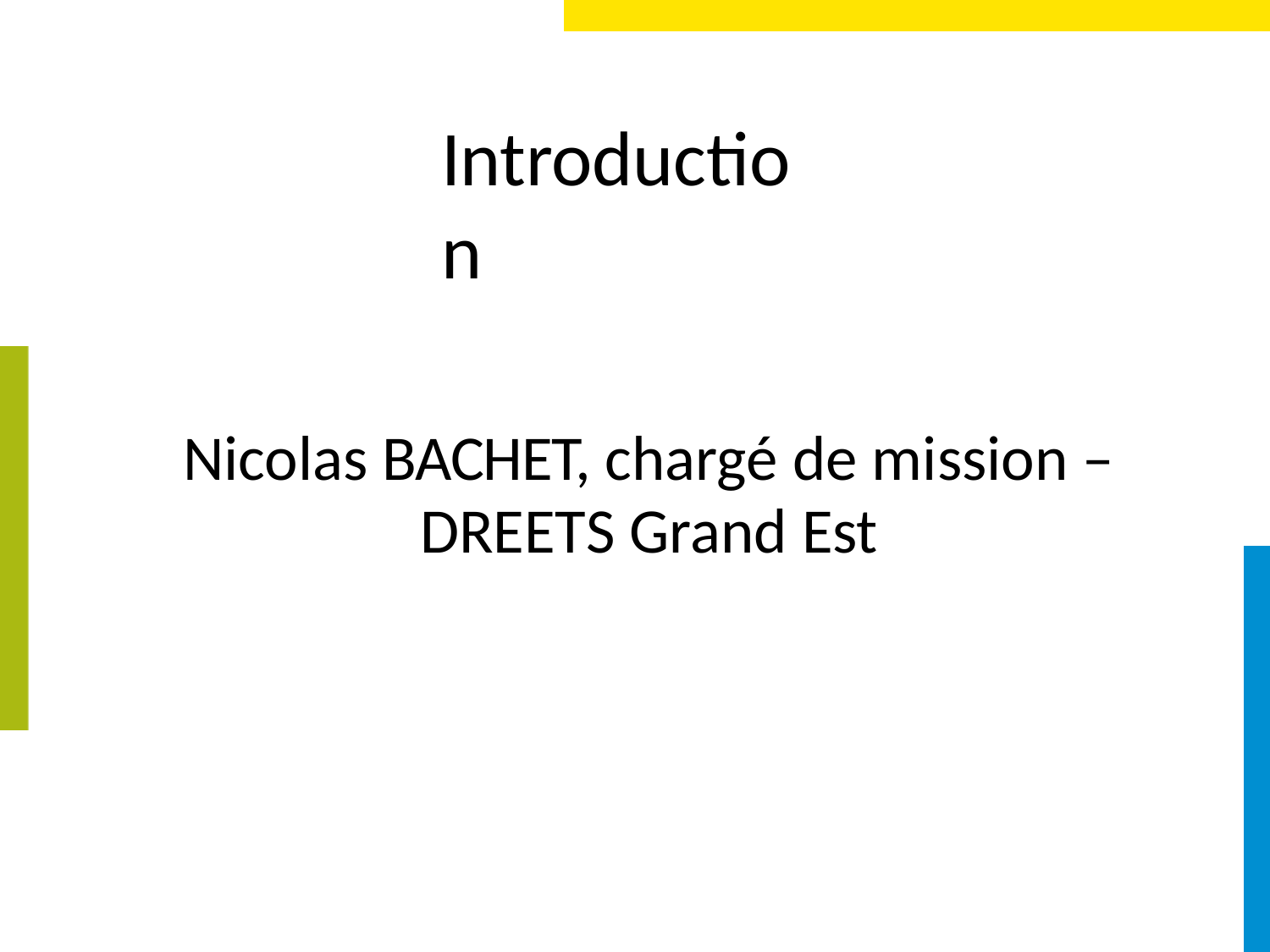

# Introduction
Nicolas BACHET, chargé de mission –
DREETS Grand Est